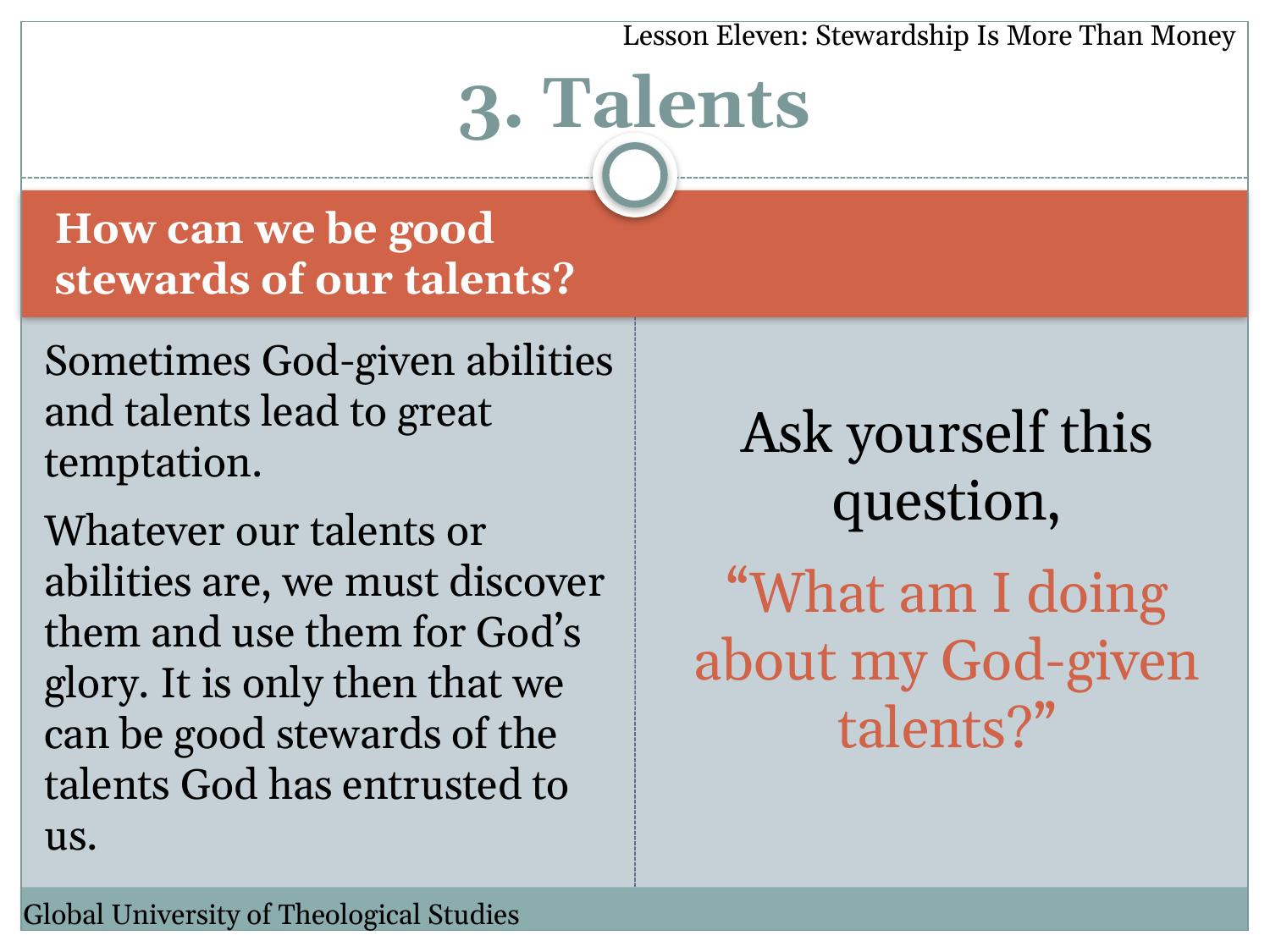

Lesson Eleven: Stewardship Is More Than Money
# 3. Talents
How can we be good stewards of our talents?
Sometimes God-given abilities and talents lead to great temptation.
Ask yourself this question,
Whatever our talents or abilities are, we must discover them and use them for God’s glory. It is only then that we can be good stewards of the talents God has entrusted to us.
“What am I doing about my God-given talents?”
Global University of Theological Studies